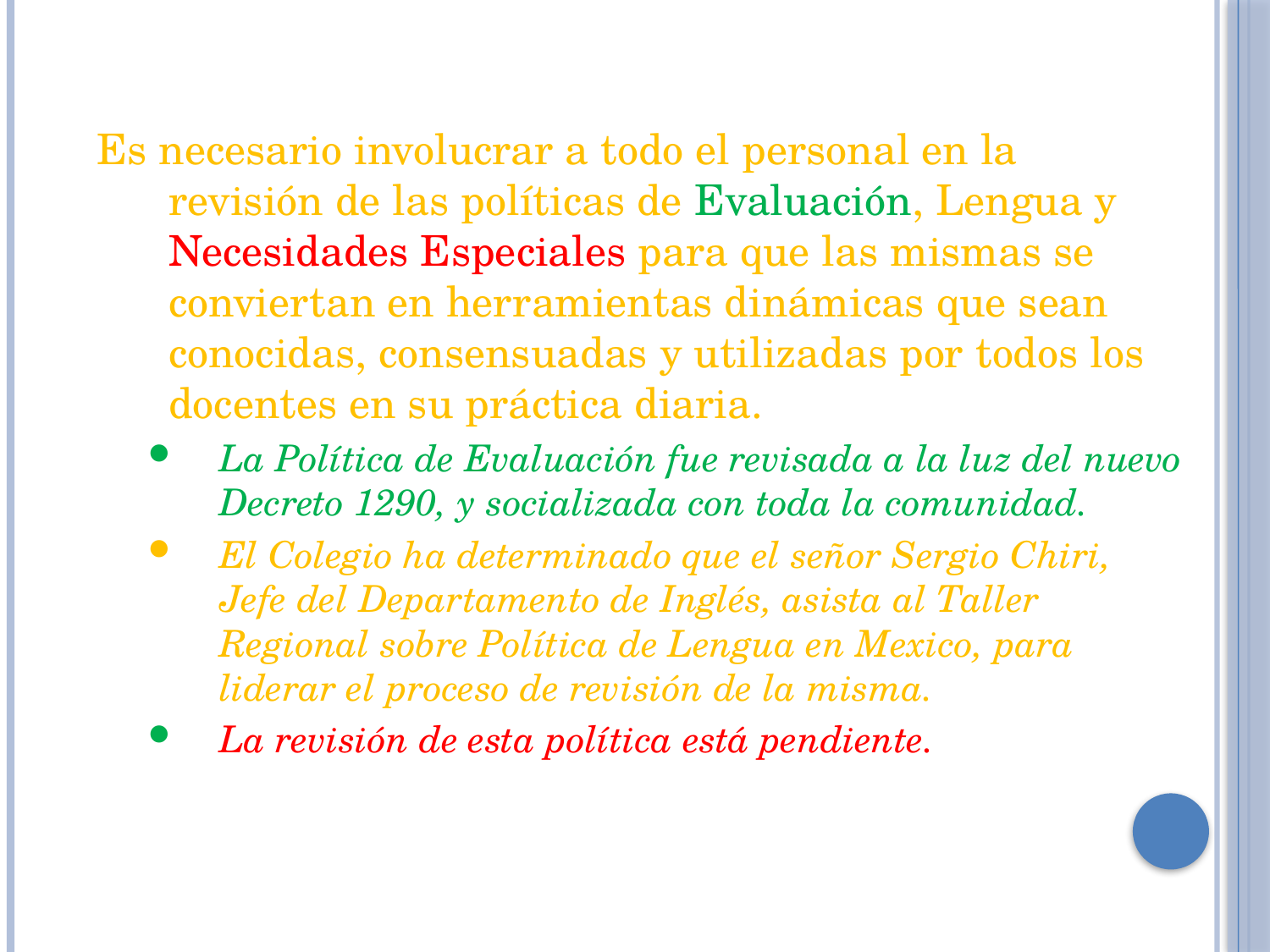

Es necesario involucrar a todo el personal en la revisión de las políticas de Evaluación, Lengua y Necesidades Especiales para que las mismas se conviertan en herramientas dinámicas que sean conocidas, consensuadas y utilizadas por todos los docentes en su práctica diaria.
La Política de Evaluación fue revisada a la luz del nuevo Decreto 1290, y socializada con toda la comunidad.
El Colegio ha determinado que el señor Sergio Chiri, Jefe del Departamento de Inglés, asista al Taller Regional sobre Política de Lengua en Mexico, para liderar el proceso de revisión de la misma.
La revisión de esta política está pendiente.